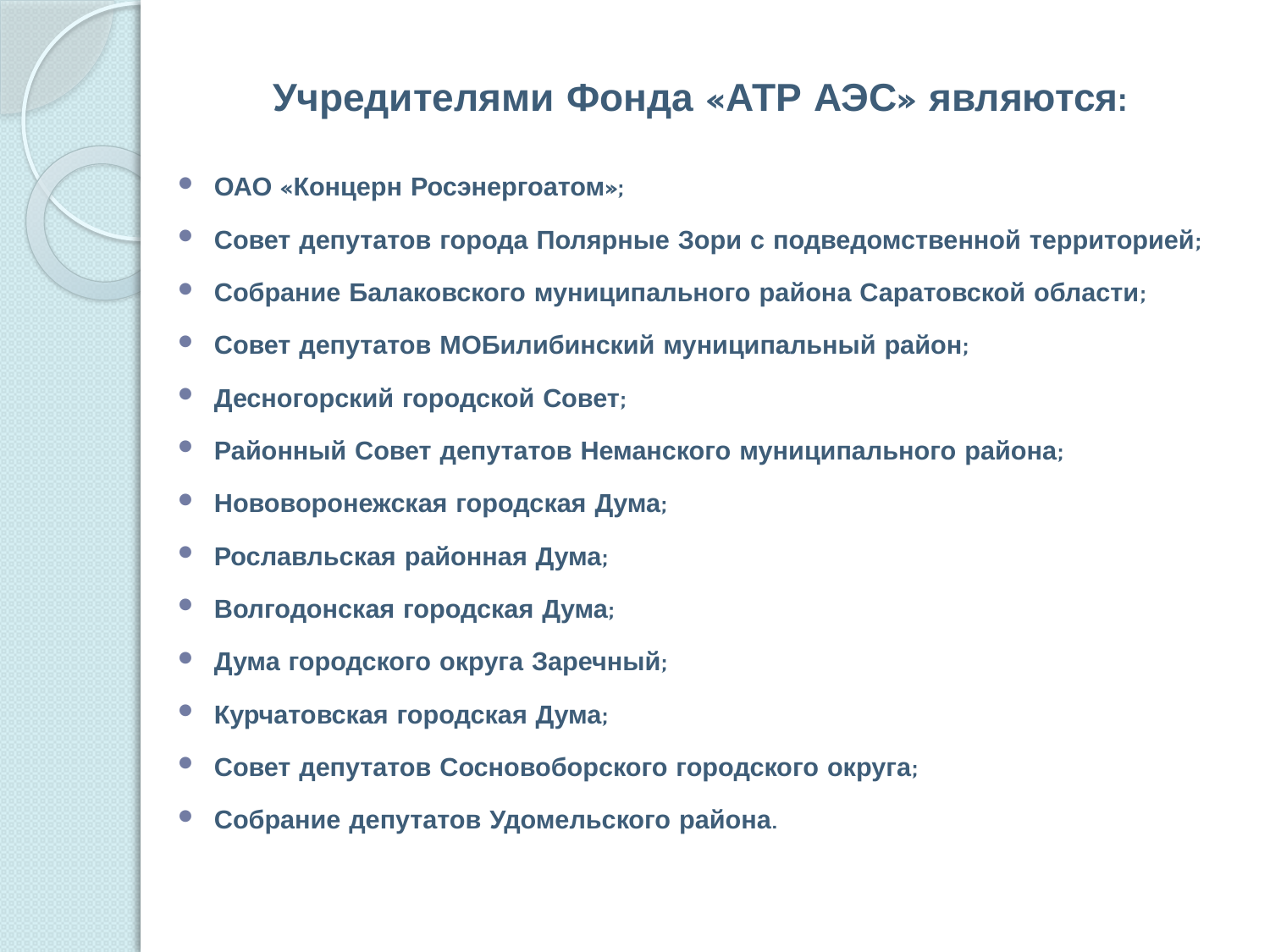

Учредителями Фонда «АТР АЭС» являются:

ОАО «Концерн Росэнергоатом»;
Совет депутатов города Полярные Зори с подведомственной территорией;
Собрание Балаковского муниципального района Саратовской области;
Совет депутатов МОБилибинский муниципальный район;
Десногорский городской Совет;
Районный Совет депутатов Неманского муниципального района;
Нововоронежская городская Дума;
Рославльская районная Дума;
Волгодонская городская Дума;
Дума городского округа Заречный;
Курчатовская городская Дума;
Совет депутатов Сосновоборского городского округа;
Собрание депутатов Удомельского района.